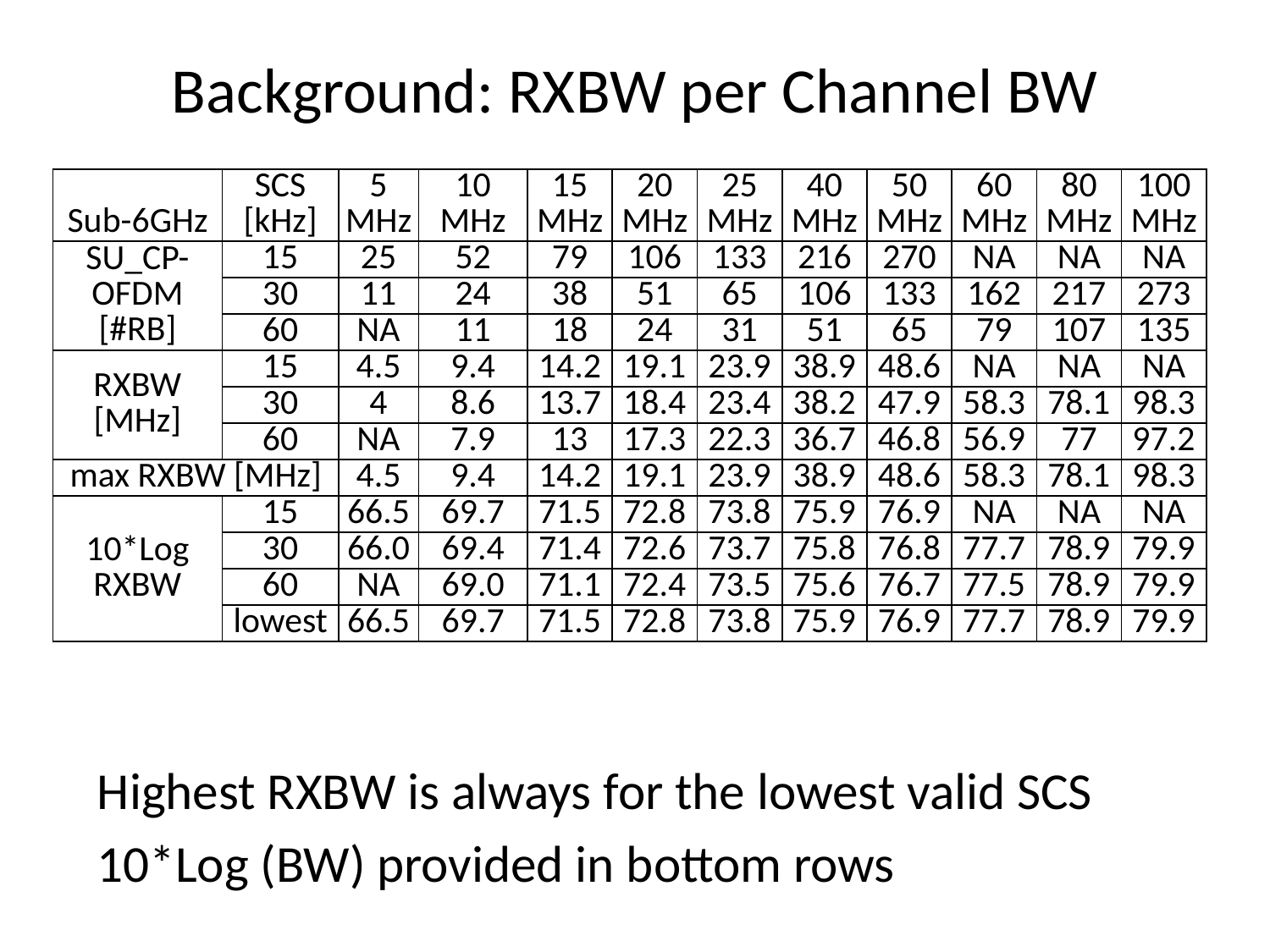

# Background: RXBW per Channel BW
| Sub-6GHz | SCS [kHz] | 5 MHz | 10 MHz | 15 MHz | 20 MHz | 25 MHz | 40 MHz | 50 MHz | 60 MHz | 80 MHz | 100 MHz |
| --- | --- | --- | --- | --- | --- | --- | --- | --- | --- | --- | --- |
| SU\_CP-OFDM [#RB] | 15 | 25 | 52 | 79 | 106 | 133 | 216 | 270 | NA | NA | NA |
|  | 30 | 11 | 24 | 38 | 51 | 65 | 106 | 133 | 162 | 217 | 273 |
|  | 60 | NA | 11 | 18 | 24 | 31 | 51 | 65 | 79 | 107 | 135 |
| RXBW [MHz] | 15 | 4.5 | 9.4 | 14.2 | 19.1 | 23.9 | 38.9 | 48.6 | NA | NA | NA |
|  | 30 | 4 | 8.6 | 13.7 | 18.4 | 23.4 | 38.2 | 47.9 | 58.3 | 78.1 | 98.3 |
|  | 60 | NA | 7.9 | 13 | 17.3 | 22.3 | 36.7 | 46.8 | 56.9 | 77 | 97.2 |
| max RXBW [MHz] |  | 4.5 | 9.4 | 14.2 | 19.1 | 23.9 | 38.9 | 48.6 | 58.3 | 78.1 | 98.3 |
| 10\*Log RXBW | 15 | 66.5 | 69.7 | 71.5 | 72.8 | 73.8 | 75.9 | 76.9 | NA | NA | NA |
|  | 30 | 66.0 | 69.4 | 71.4 | 72.6 | 73.7 | 75.8 | 76.8 | 77.7 | 78.9 | 79.9 |
|  | 60 | NA | 69.0 | 71.1 | 72.4 | 73.5 | 75.6 | 76.7 | 77.5 | 78.9 | 79.9 |
|  | lowest | 66.5 | 69.7 | 71.5 | 72.8 | 73.8 | 75.9 | 76.9 | 77.7 | 78.9 | 79.9 |
Highest RXBW is always for the lowest valid SCS
10*Log (BW) provided in bottom rows